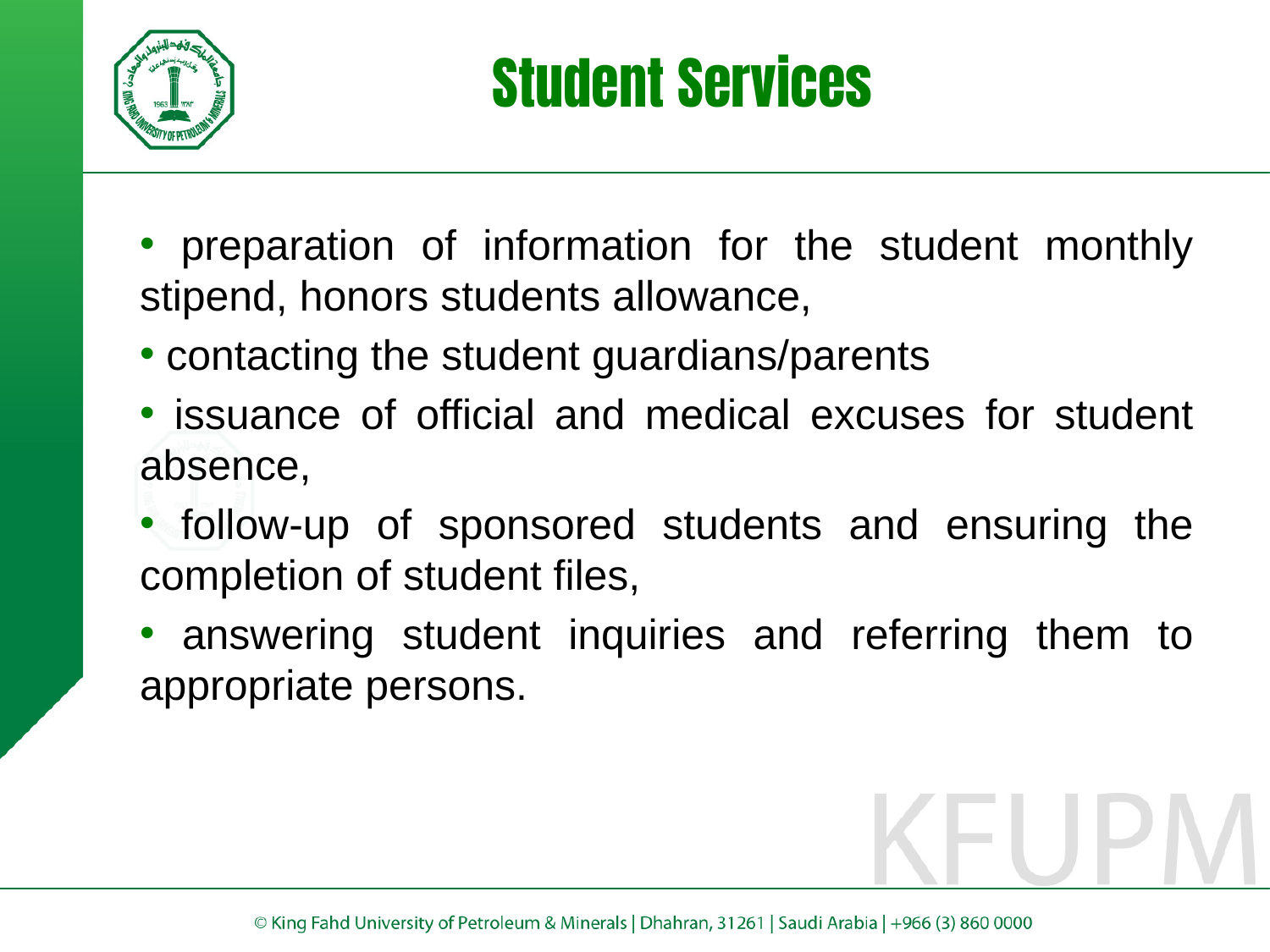

# Student Services
 preparation of information for the student monthly stipend, honors students allowance,
 contacting the student guardians/parents
 issuance of official and medical excuses for student absence,
 follow-up of sponsored students and ensuring the completion of student files,
 answering student inquiries and referring them to appropriate persons.